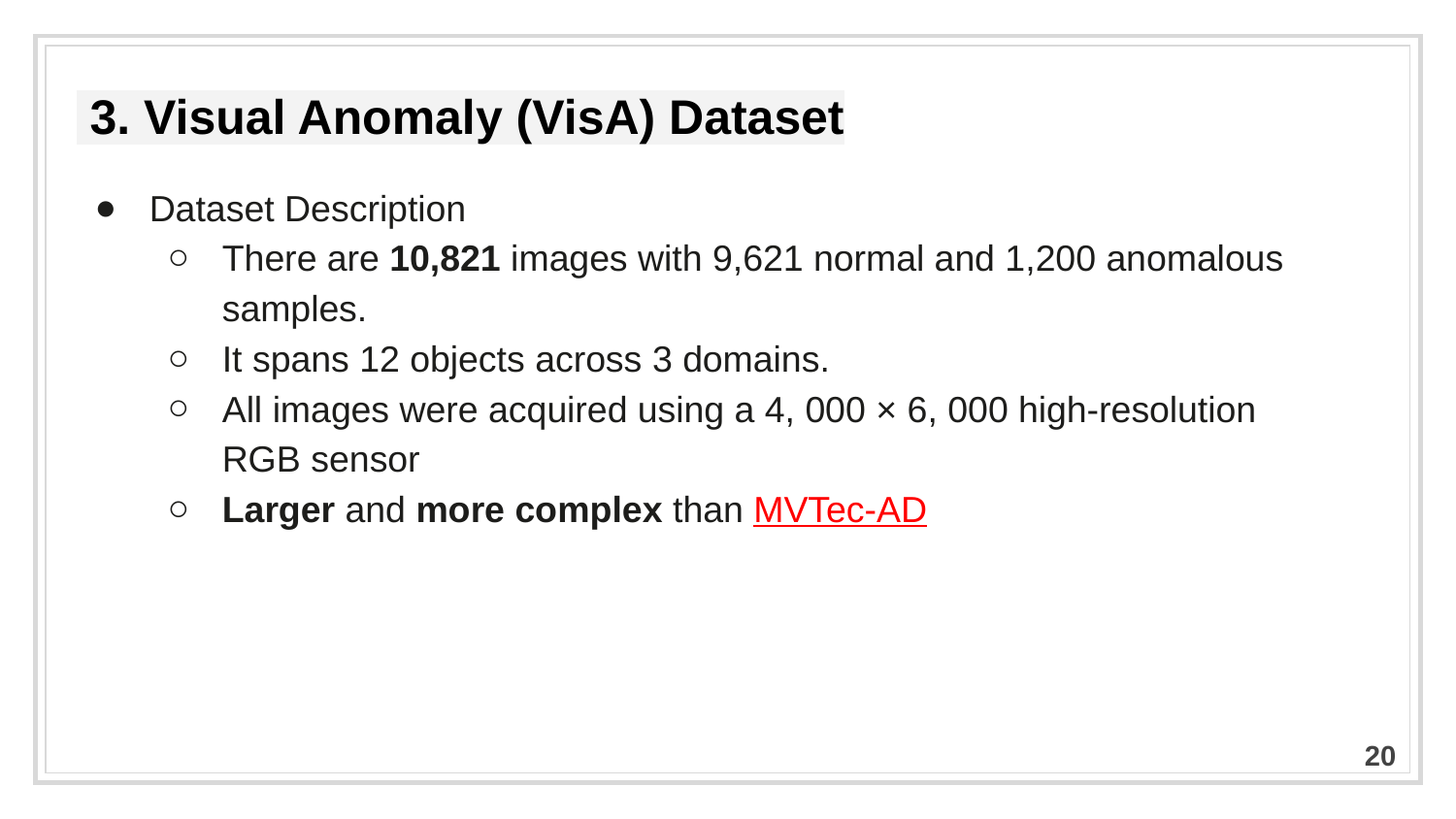

# 3. Visual Anomaly (VisA) Dataset
Dataset Description
There are 10,821 images with 9,621 normal and 1,200 anomalous samples.
It spans 12 objects across 3 domains.
All images were acquired using a 4, 000 × 6, 000 high-resolution RGB sensor
Larger and more complex than MVTec-AD
20